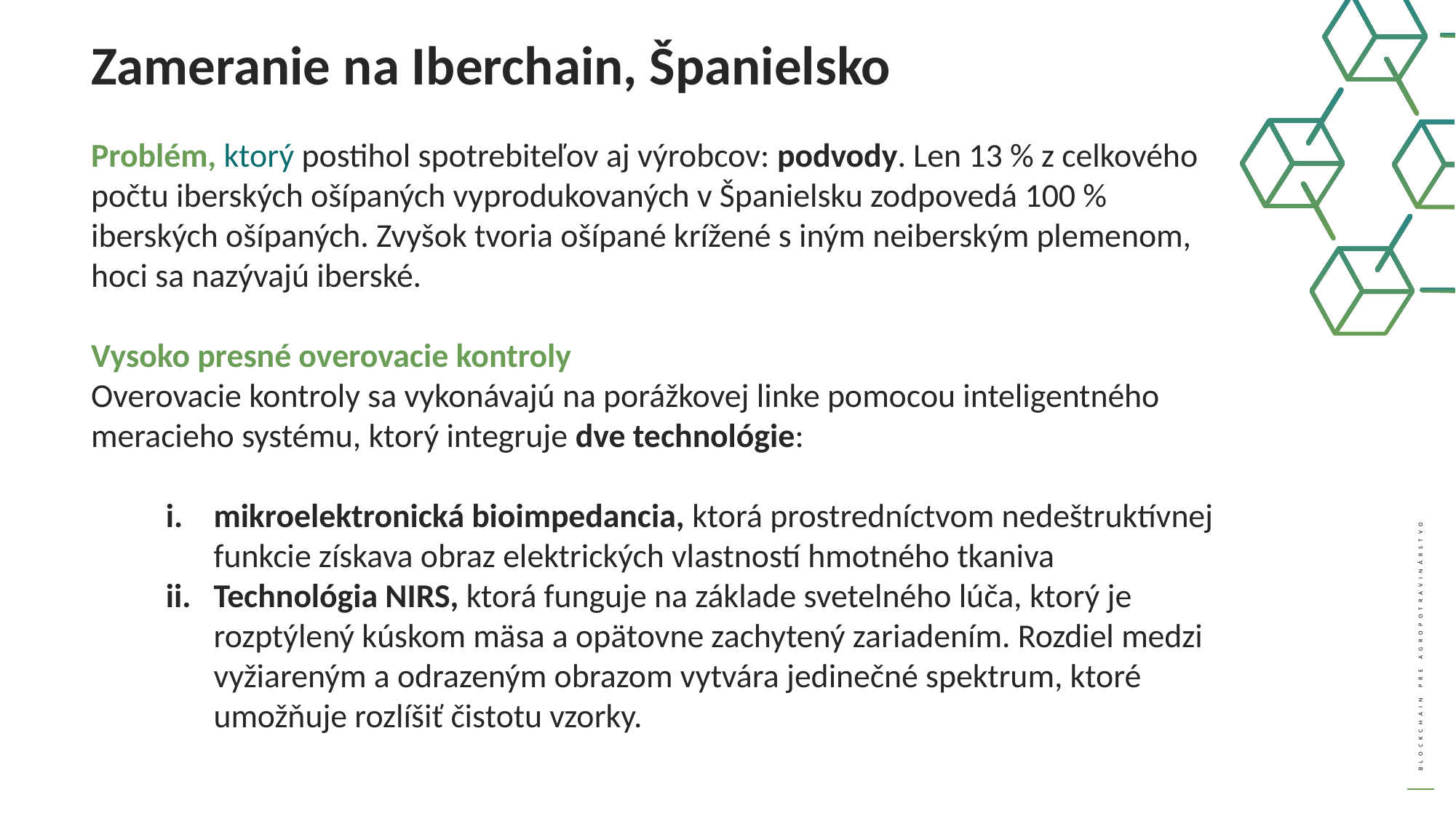

Zameranie na Iberchain, Španielsko
Problém, ktorý postihol spotrebiteľov aj výrobcov: podvody. Len 13 % z celkového počtu iberských ošípaných vyprodukovaných v Španielsku zodpovedá 100 % iberských ošípaných. Zvyšok tvoria ošípané krížené s iným neiberským plemenom, hoci sa nazývajú iberské.

Vysoko presné overovacie kontroly
Overovacie kontroly sa vykonávajú na porážkovej linke pomocou inteligentného meracieho systému, ktorý integruje dve technológie:

mikroelektronická bioimpedancia, ktorá prostredníctvom nedeštruktívnej funkcie získava obraz elektrických vlastností hmotného tkaniva
Technológia NIRS, ktorá funguje na základe svetelného lúča, ktorý je rozptýlený kúskom mäsa a opätovne zachytený zariadením. Rozdiel medzi vyžiareným a odrazeným obrazom vytvára jedinečné spektrum, ktoré umožňuje rozlíšiť čistotu vzorky.